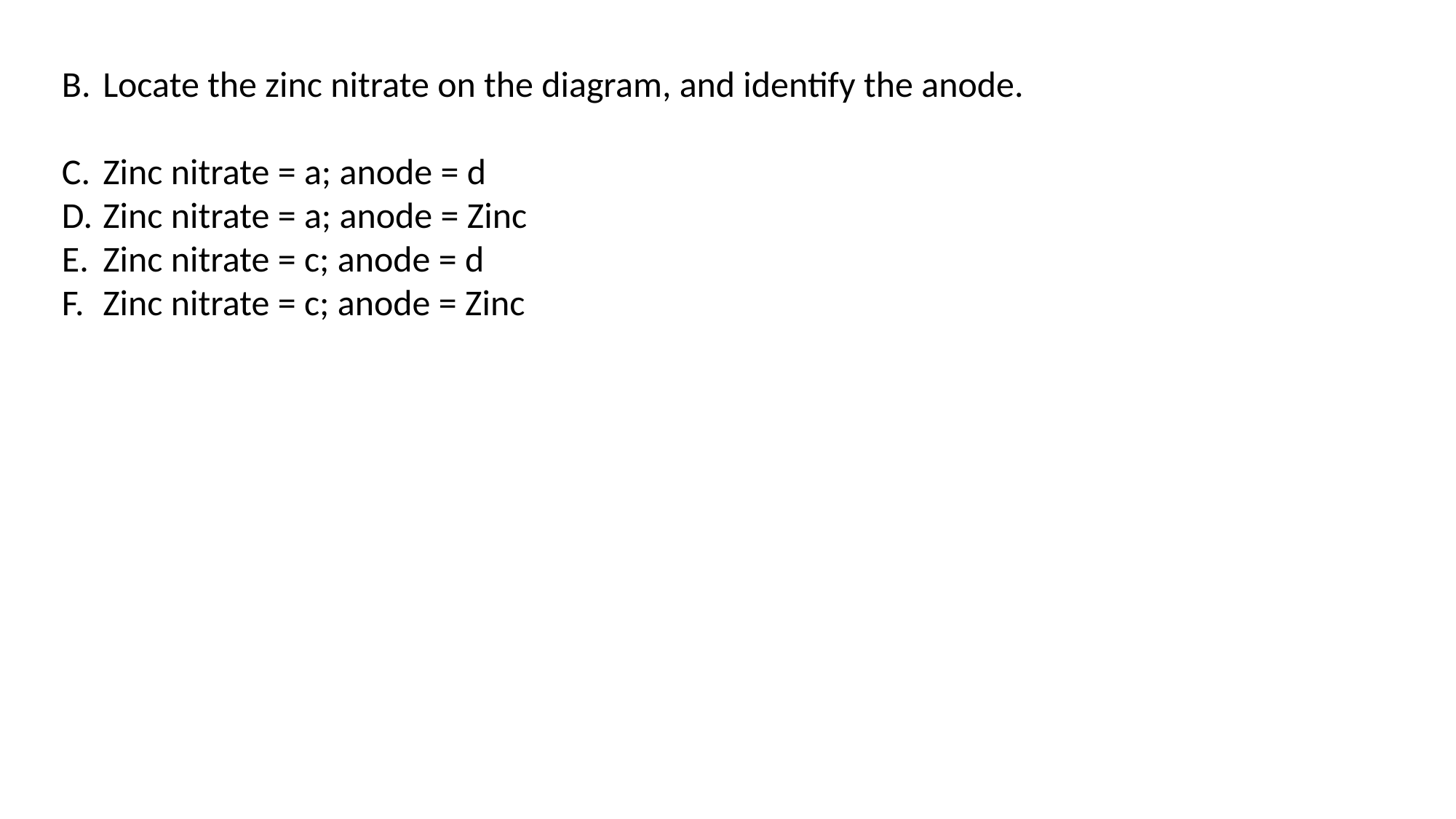

Locate the zinc nitrate on the diagram, and identify the anode.

Zinc nitrate = a; anode = d
Zinc nitrate = a; anode = Zinc
Zinc nitrate = c; anode = d
Zinc nitrate = c; anode = Zinc